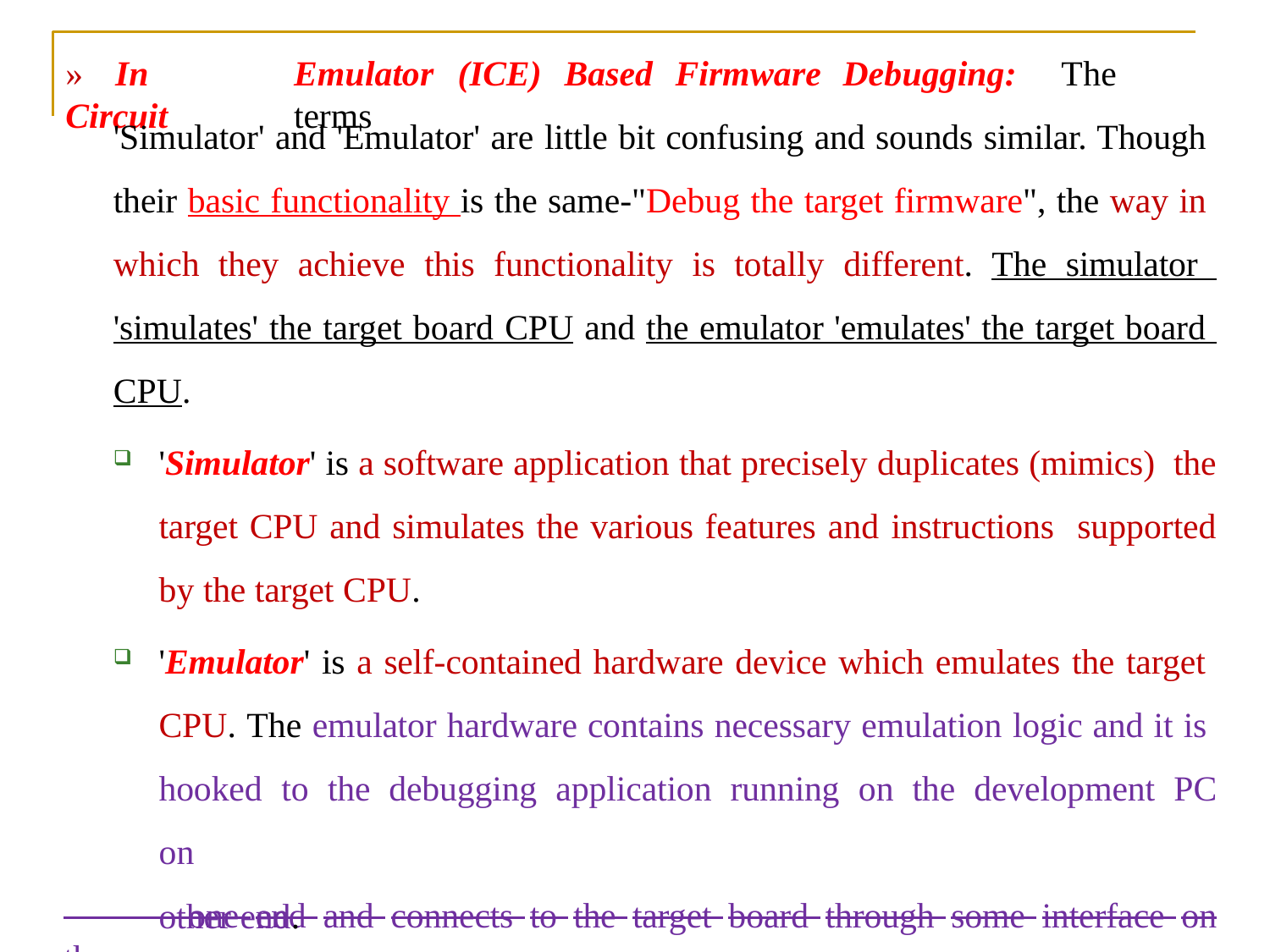

# »	In	Circuit
Emulator	(ICE)	Based	Firmware	Debugging:	The	terms
'Simulator' and 'Emulator' are little bit confusing and sounds similar. Though  their basic functionality is the same-"Debug the target firmware", the way in  which they achieve this functionality is totally different. The simulator  'simulates' the target board CPU and the emulator 'emulates' the target board  CPU.
'Simulator' is a software application that precisely duplicates (mimics)  the target CPU and simulates the various features and instructions  supported by the target CPU.
'Emulator' is a self-contained hardware device which emulates the target  CPU. The emulator hardware contains necessary emulation logic and it is  hooked to the debugging application running on the development PC on
           one end and connects to the target board through some interface on the
other end.